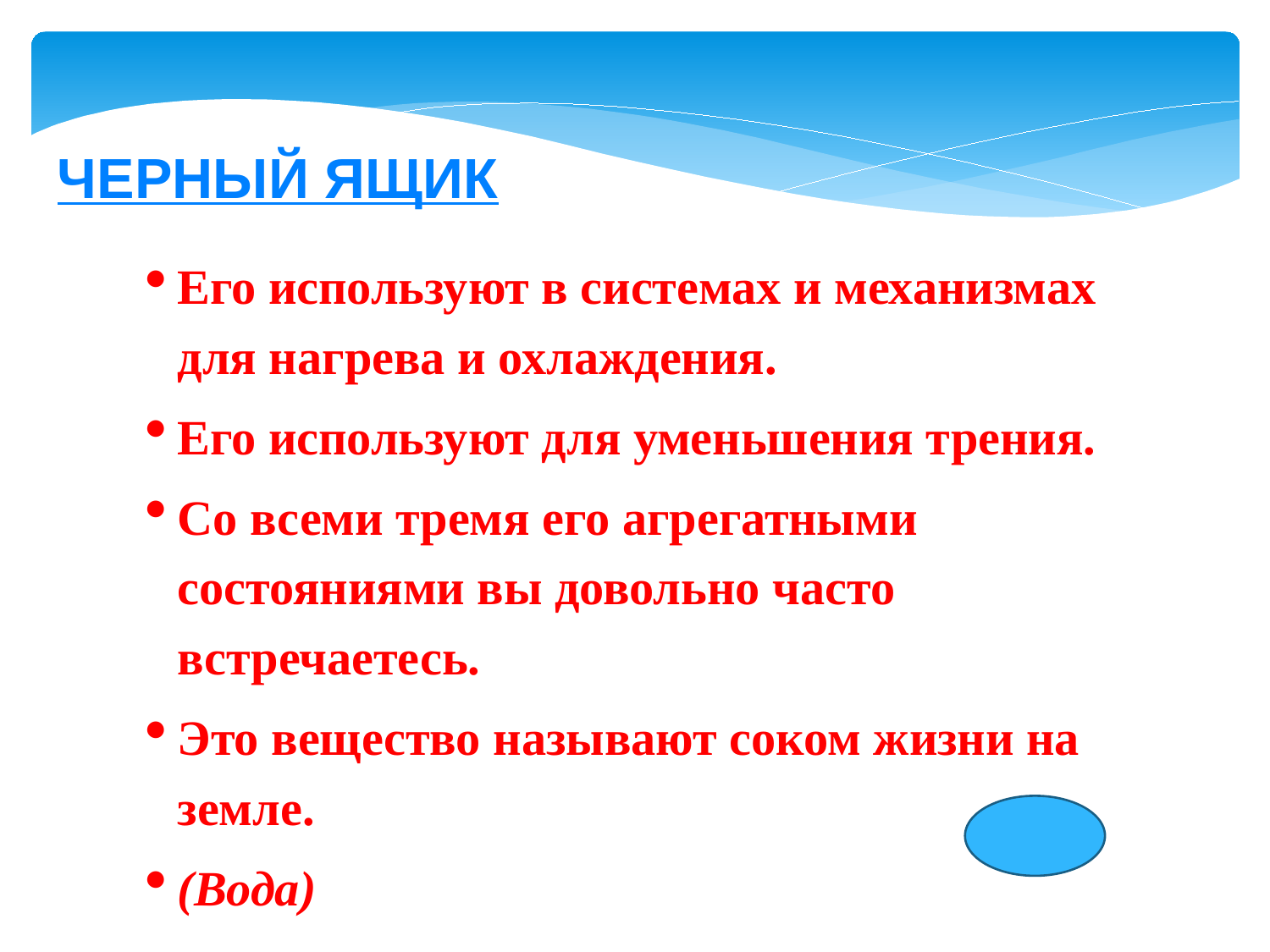

ЧЕРНЫЙ ЯЩИК

Его используют в системах и механизмах для нагрева и охлаждения.
Его используют для уменьшения трения.
Со всеми тремя его агрегатными состояниями вы довольно часто встречаетесь.
Это вещество называют соком жизни на земле.
(Вода)